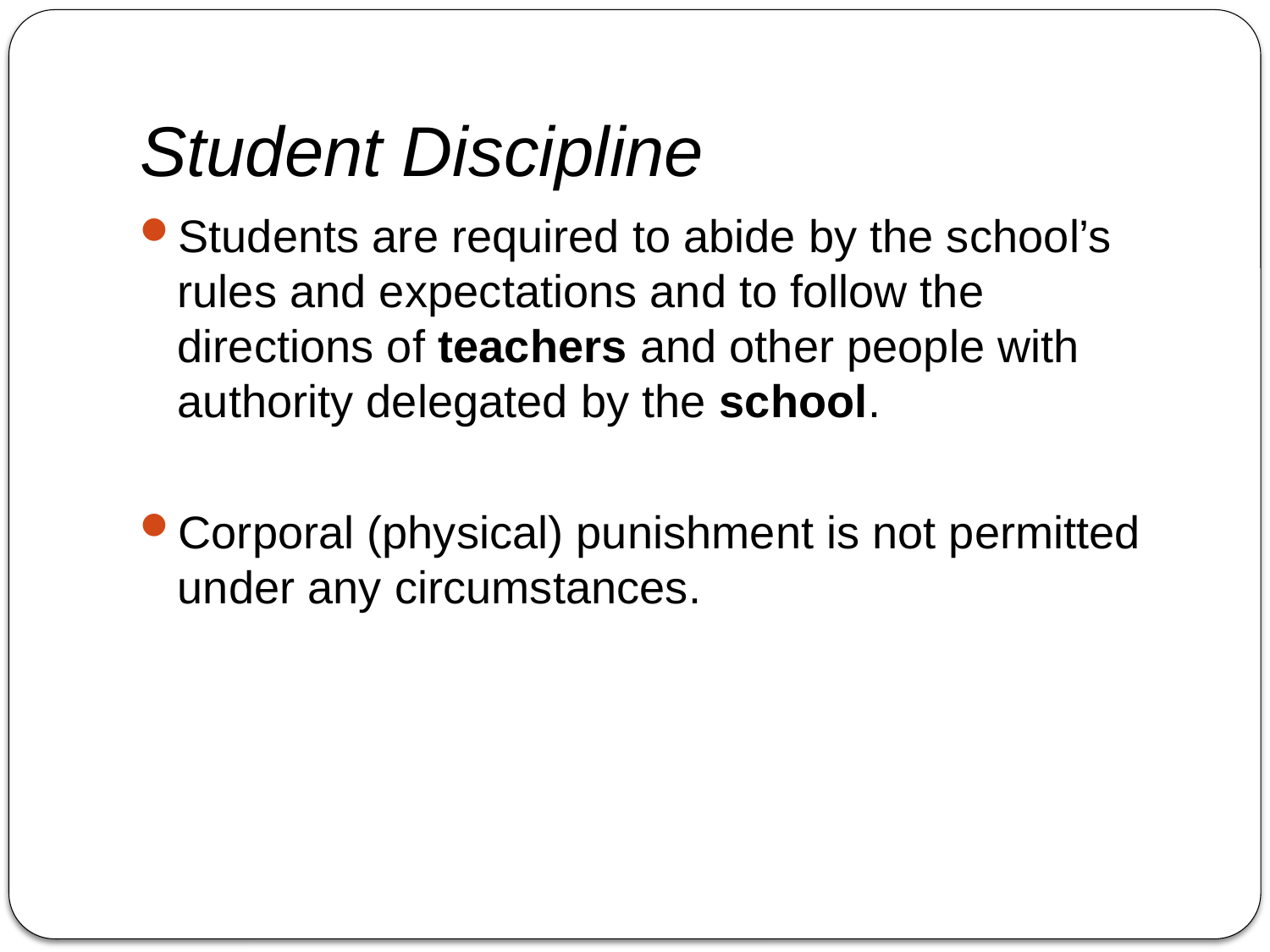

# Student Discipline
Students are required to abide by the school’s rules and expectations and to follow the directions of teachers and other people with authority delegated by the school.

Corporal (physical) punishment is not permitted under any circumstances.